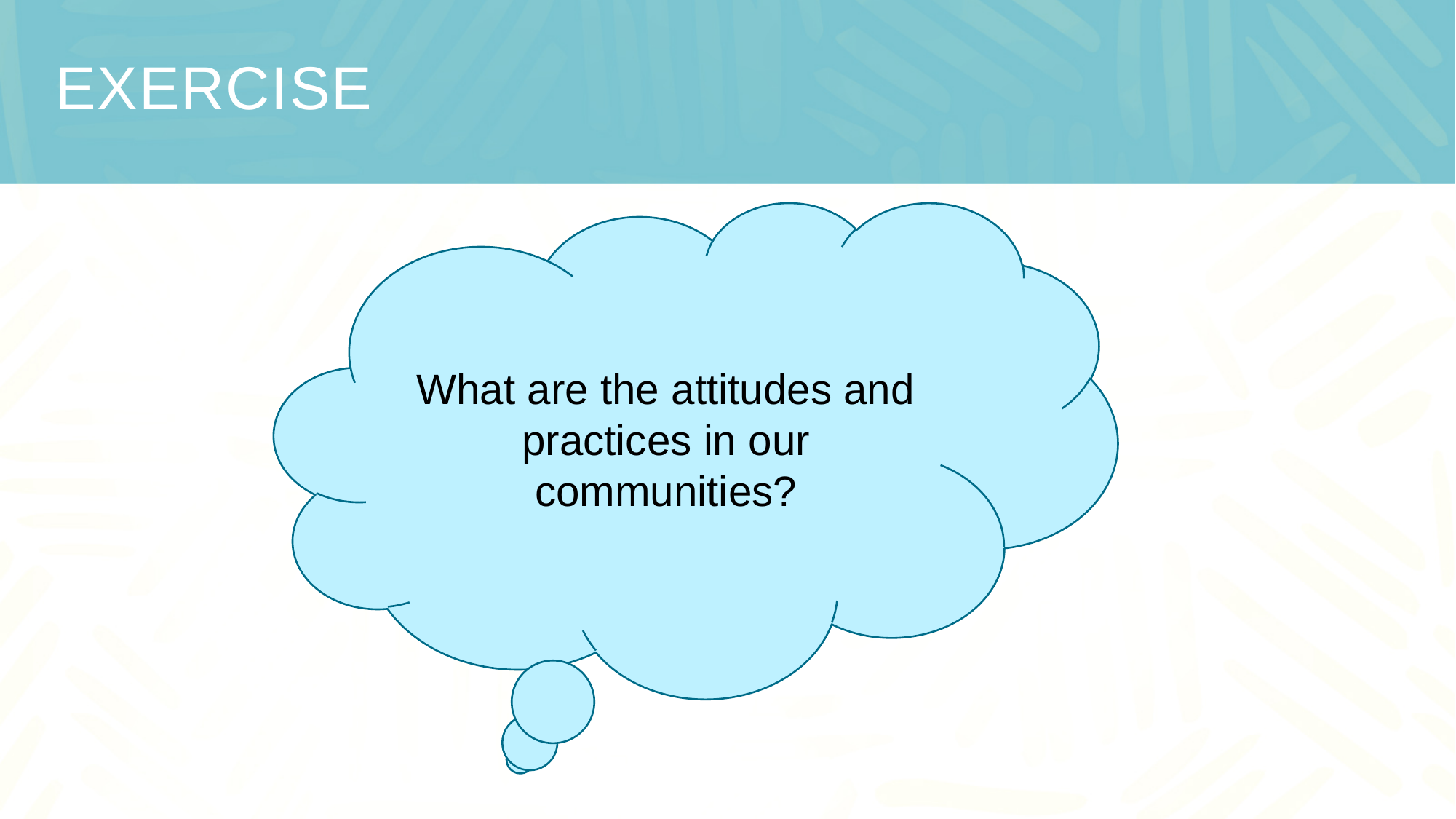

# exercise
What are the attitudes and practices in our communities?